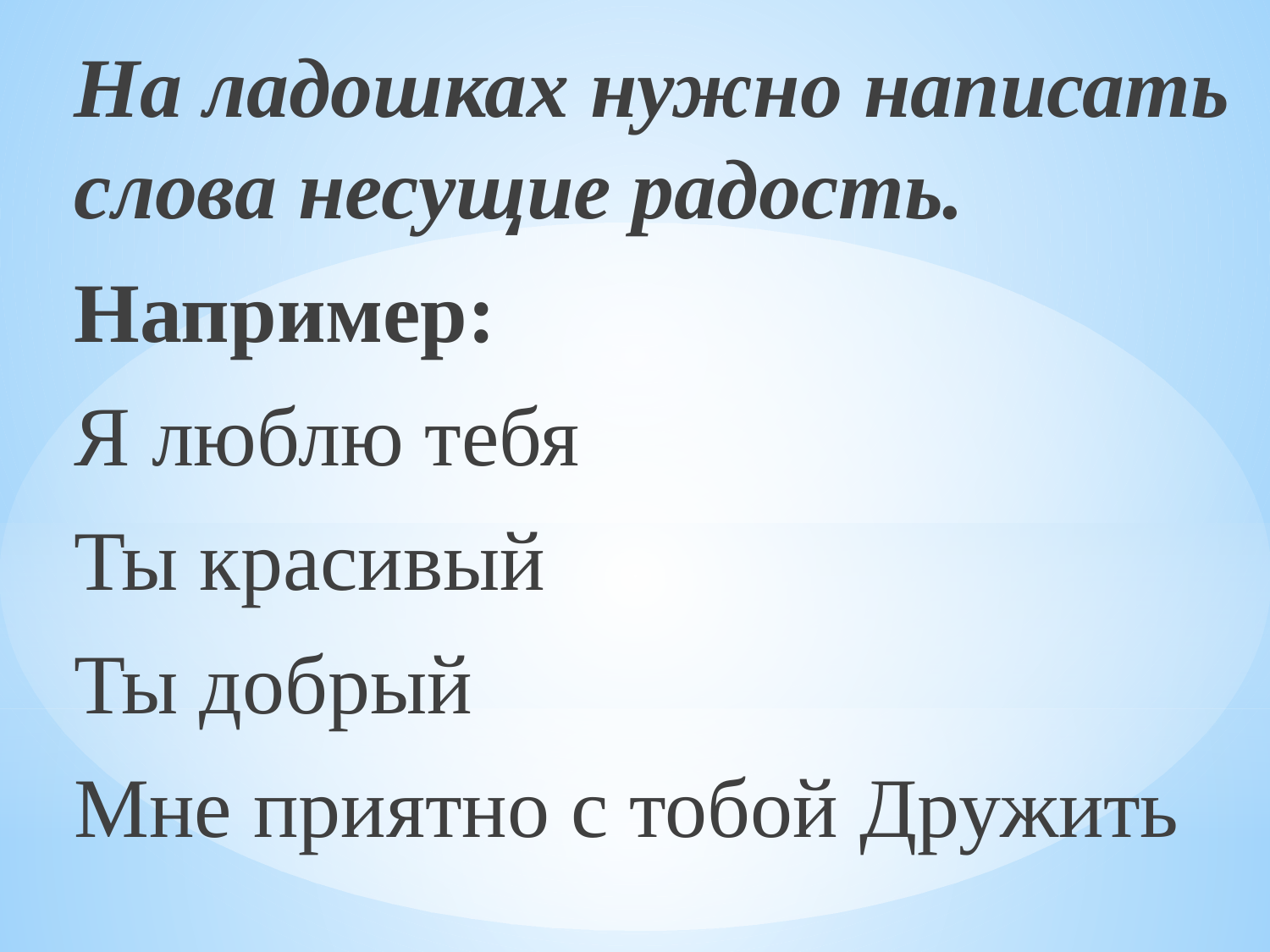

На ладошках нужно написать слова несущие радость.
Например:
Я люблю тебя
Ты красивый
Ты добрый
Мне приятно с тобой Дружить